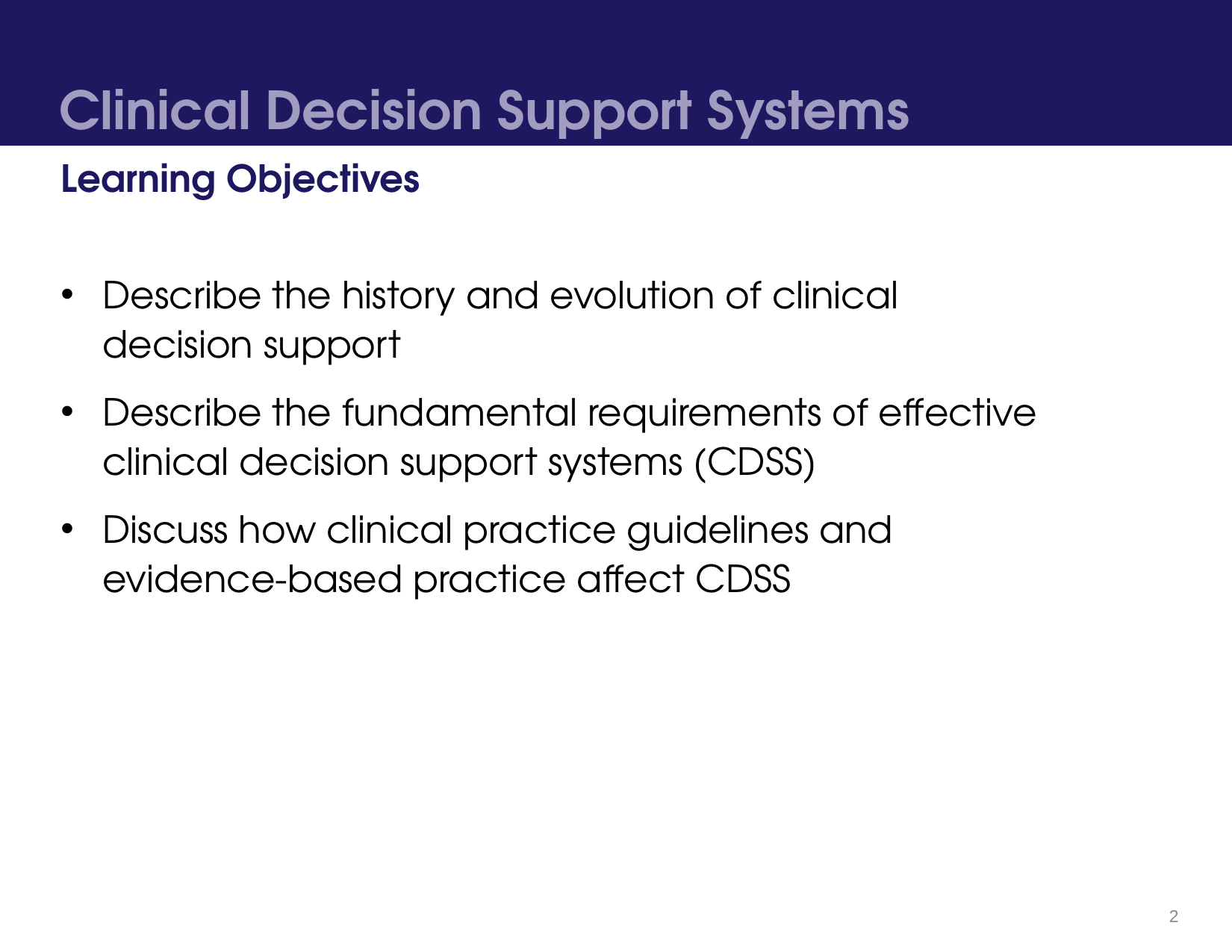

# Clinical Decision Support Systems
Learning Objectives
Describe the history and evolution of clinical decision support
Describe the fundamental requirements of effective clinical decision support systems (CDSS)
Discuss how clinical practice guidelines and evidence-based practice affect CDSS